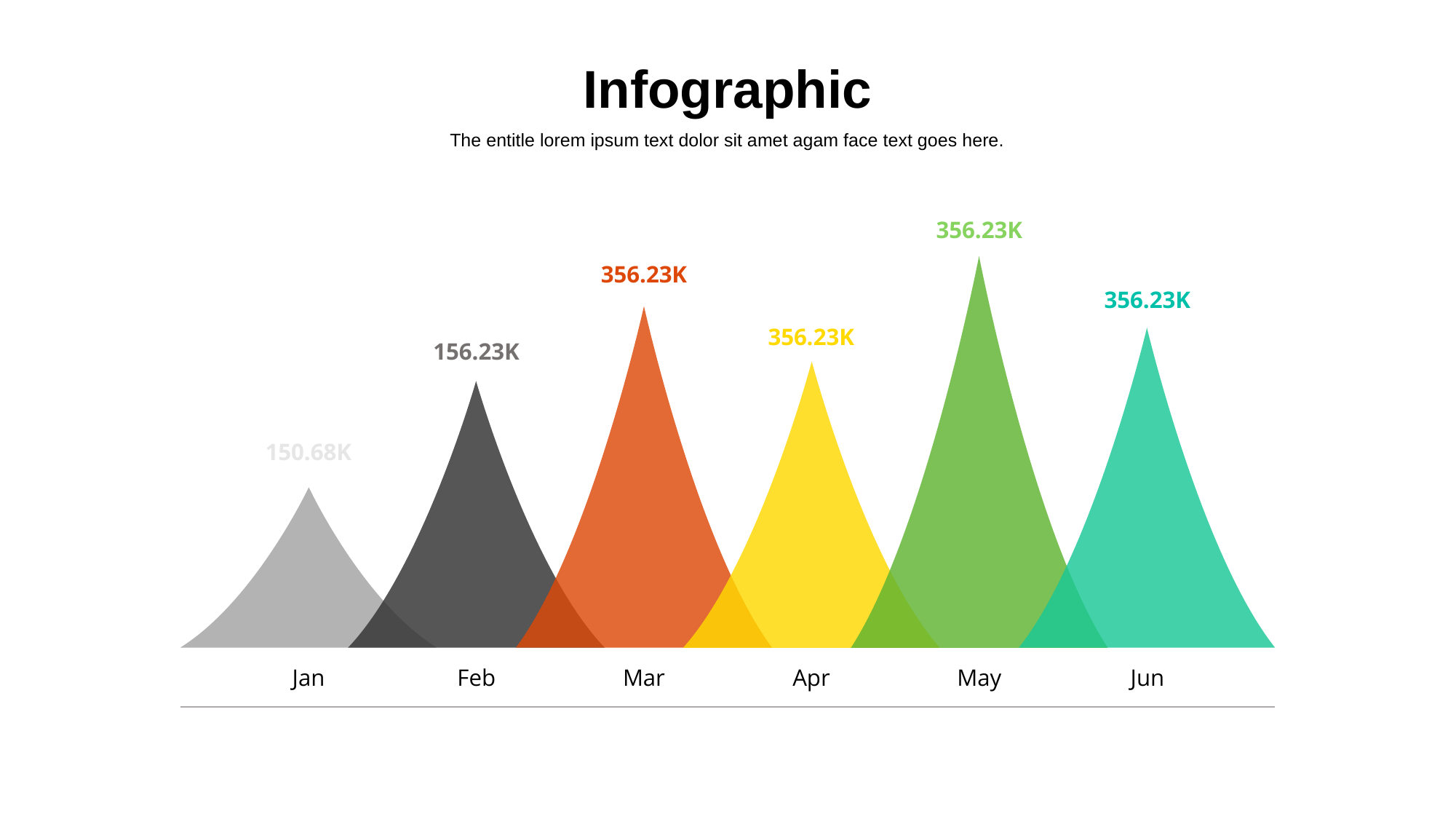

Infographic
The entitle lorem ipsum text dolor sit amet agam face text goes here.
356.23K
356.23K

356.23K

356.23K

156.23K

150.68K

Jan
Feb
Mar
Apr
May
Jun